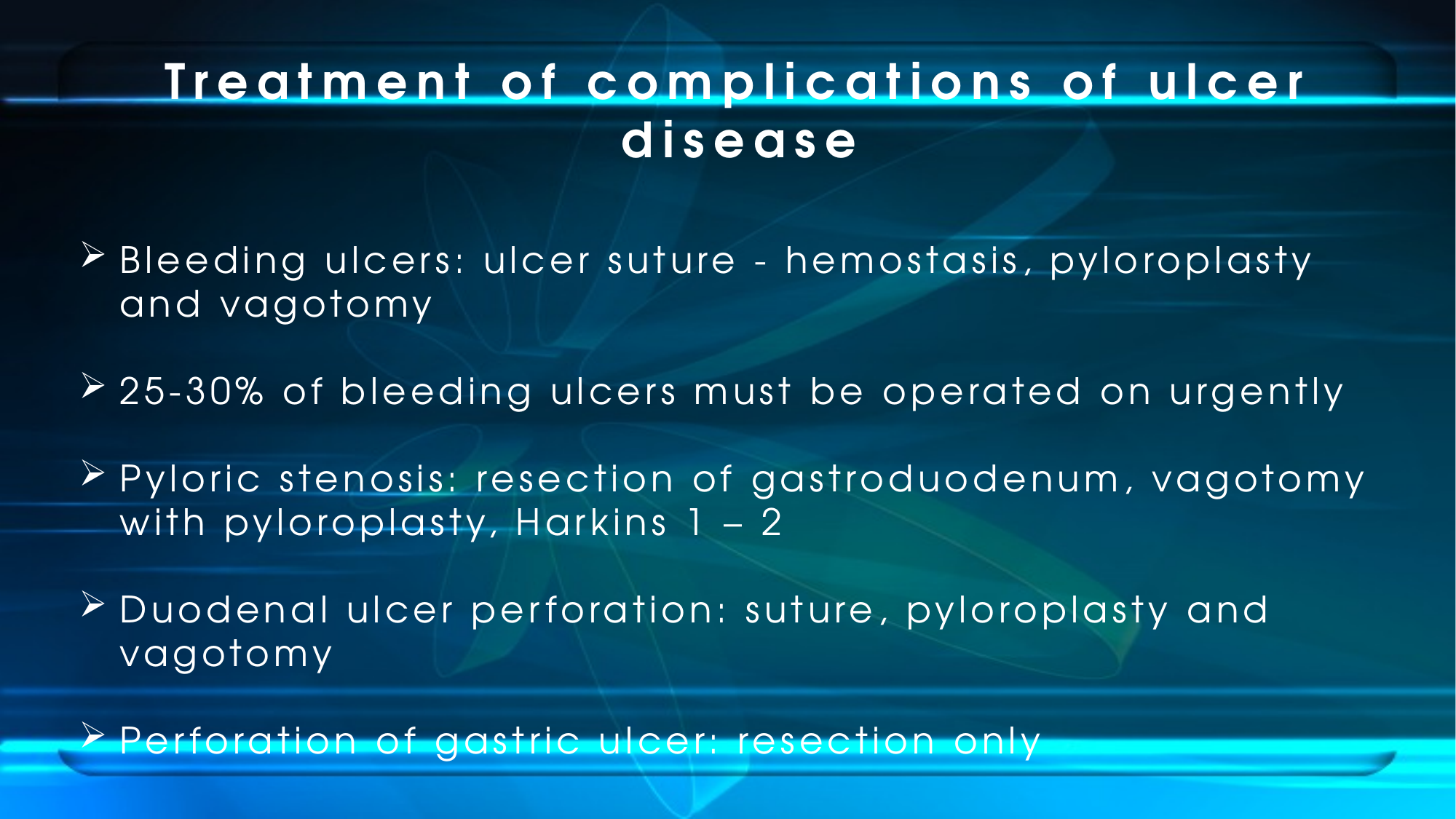

Treatment of complications of ulcer disease
Bleeding ulcers: ulcer suture - hemostasis, pyloroplasty and vagotomy

25-30% of bleeding ulcers must be operated on urgently

Pyloric stenosis: resection of gastroduodenum, vagotomy with pyloroplasty, Harkins 1 – 2

Duodenal ulcer perforation: suture, pyloroplasty and vagotomy

Perforation of gastric ulcer: resection only